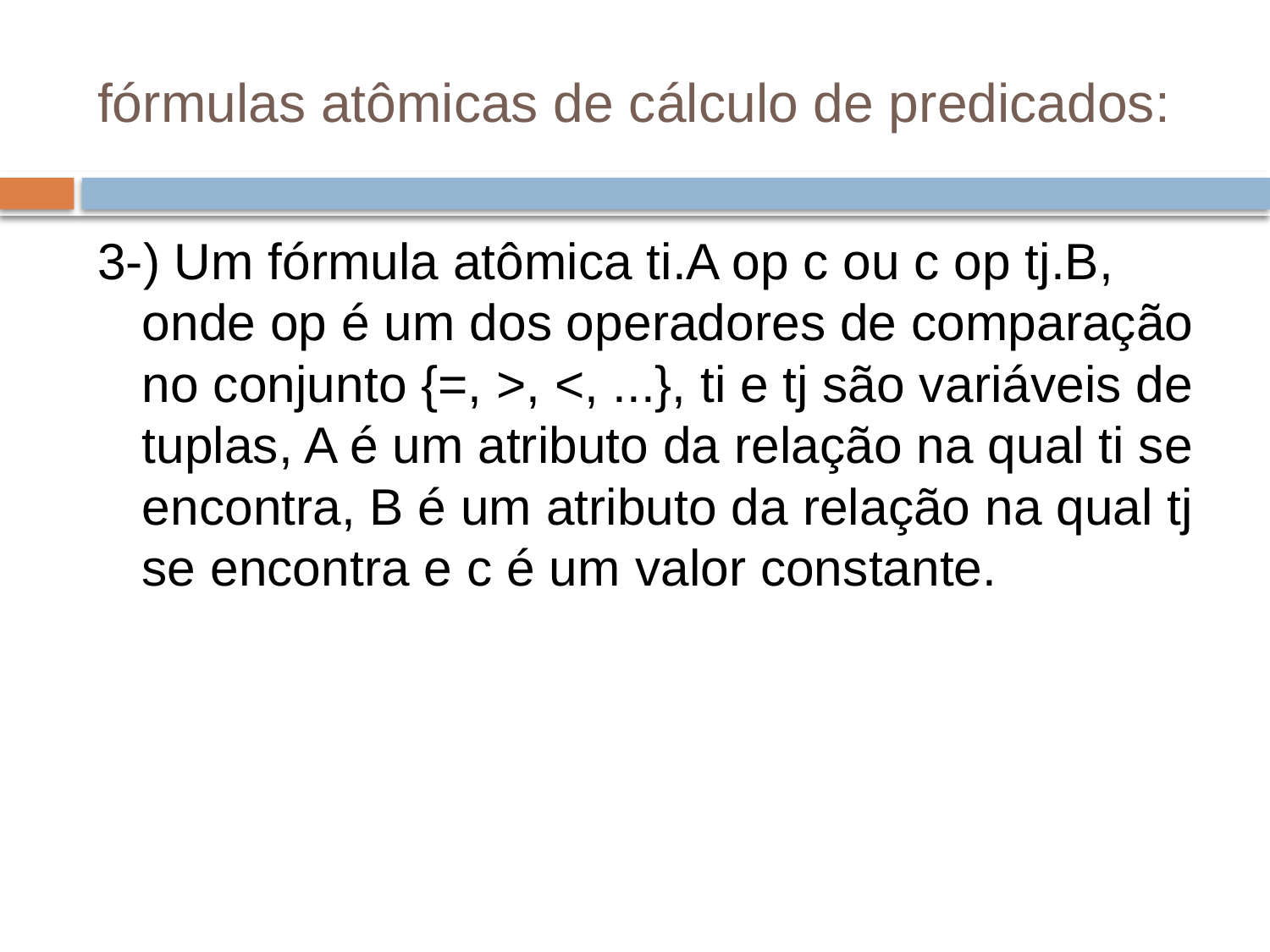

# fórmulas atômicas de cálculo de predicados:
3-) Um fórmula atômica ti.A op c ou c op tj.B, onde op é um dos operadores de comparação no conjunto {=, >, <, ...}, ti e tj são variáveis de tuplas, A é um atributo da relação na qual ti se encontra, B é um atributo da relação na qual tj se encontra e c é um valor constante.